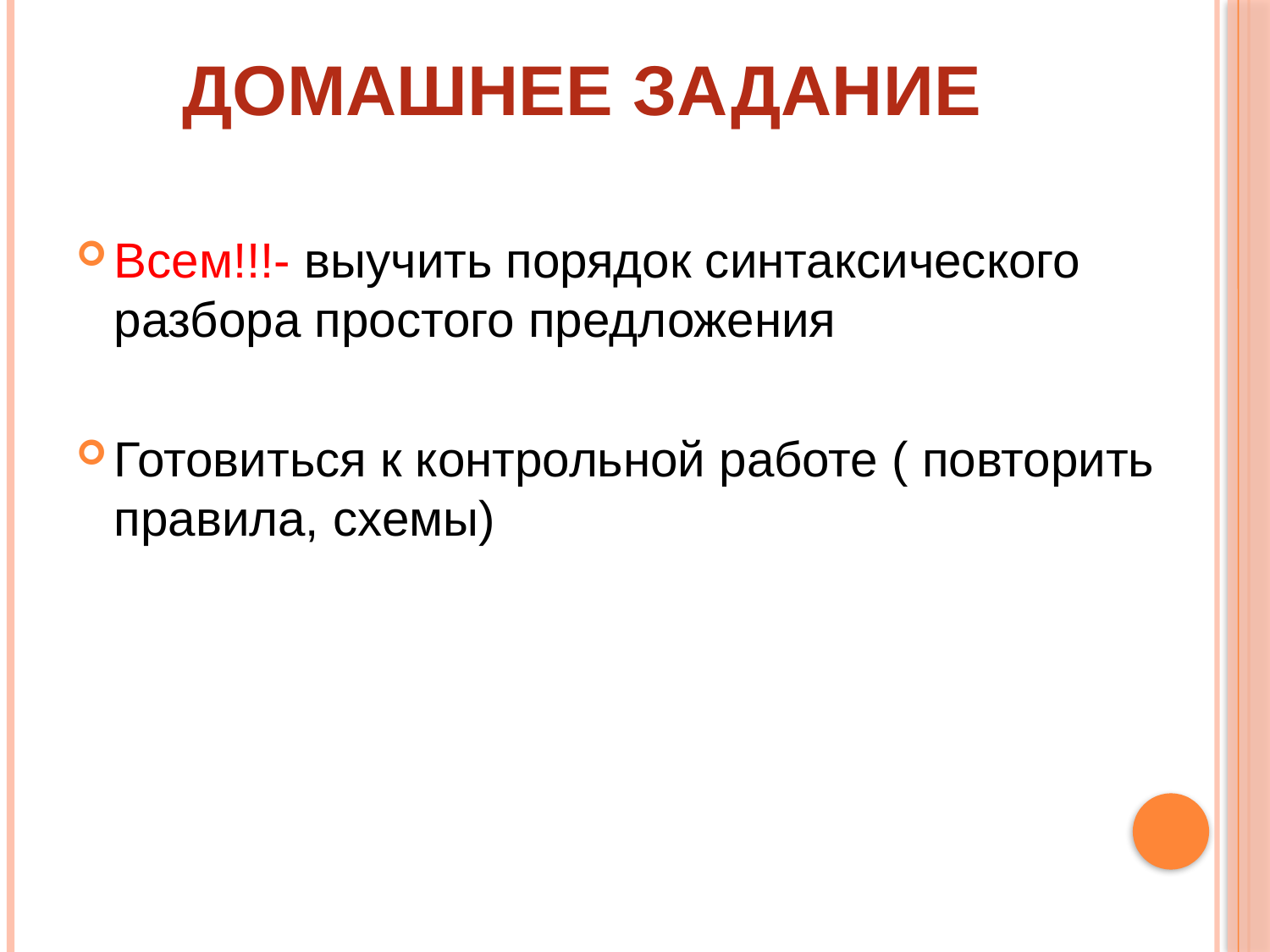

# Домашнее задание
Всем!!!- выучить порядок синтаксического разбора простого предложения

Готовиться к контрольной работе ( повторить правила, схемы)